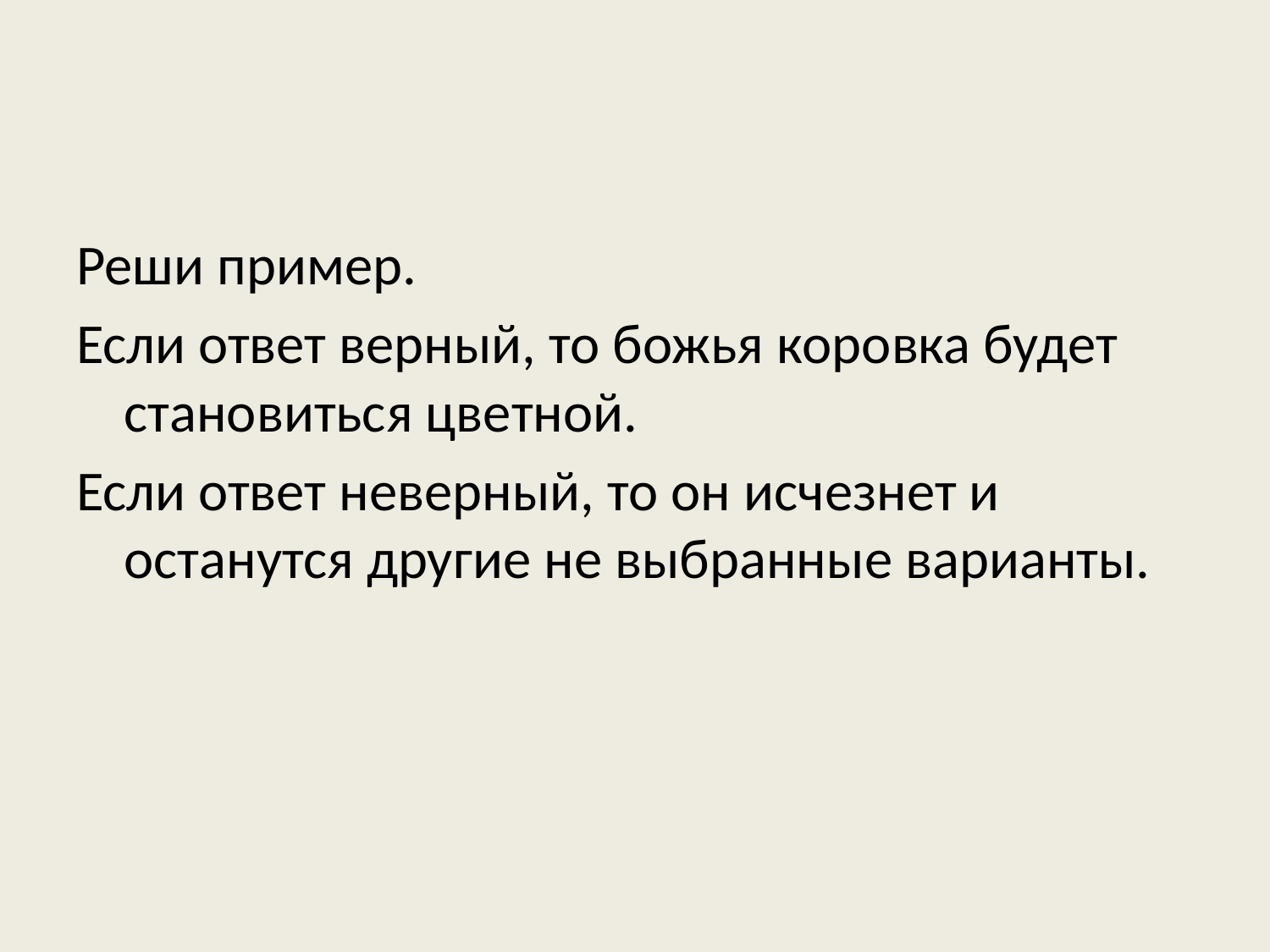

#
Реши пример.
Если ответ верный, то божья коровка будет становиться цветной.
Если ответ неверный, то он исчезнет и останутся другие не выбранные варианты.